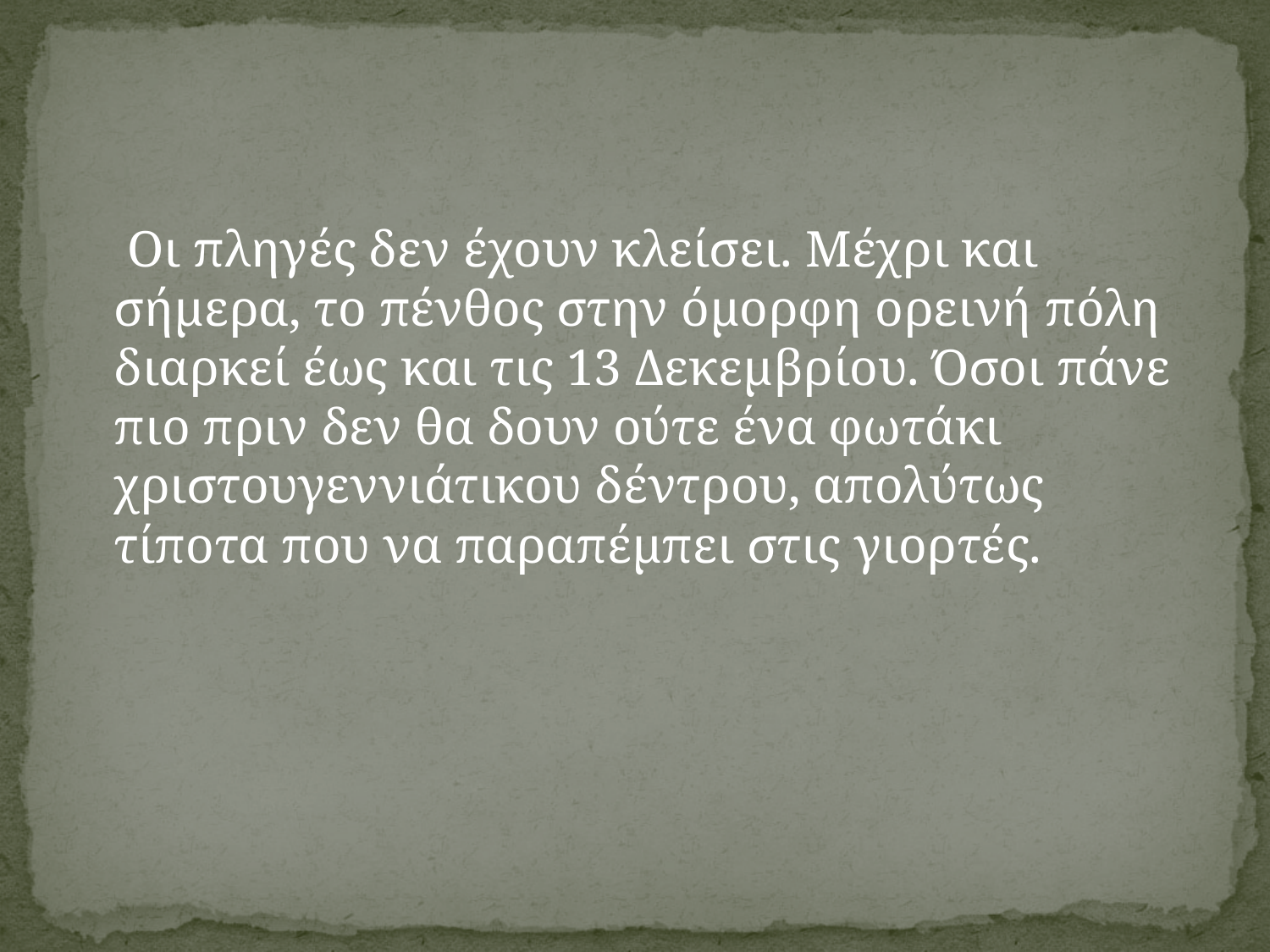

#
    Οι πληγές δεν έχουν κλείσει. Μέχρι και σήμερα, το πένθος στην όμορφη ορεινή πόλη διαρκεί έως και τις 13 Δεκεμβρίου. Όσοι πάνε πιο πριν δεν θα δουν ούτε ένα φωτάκι χριστουγεννιάτικου δέντρου, απολύτως τίποτα που να παραπέμπει στις γιορτές.